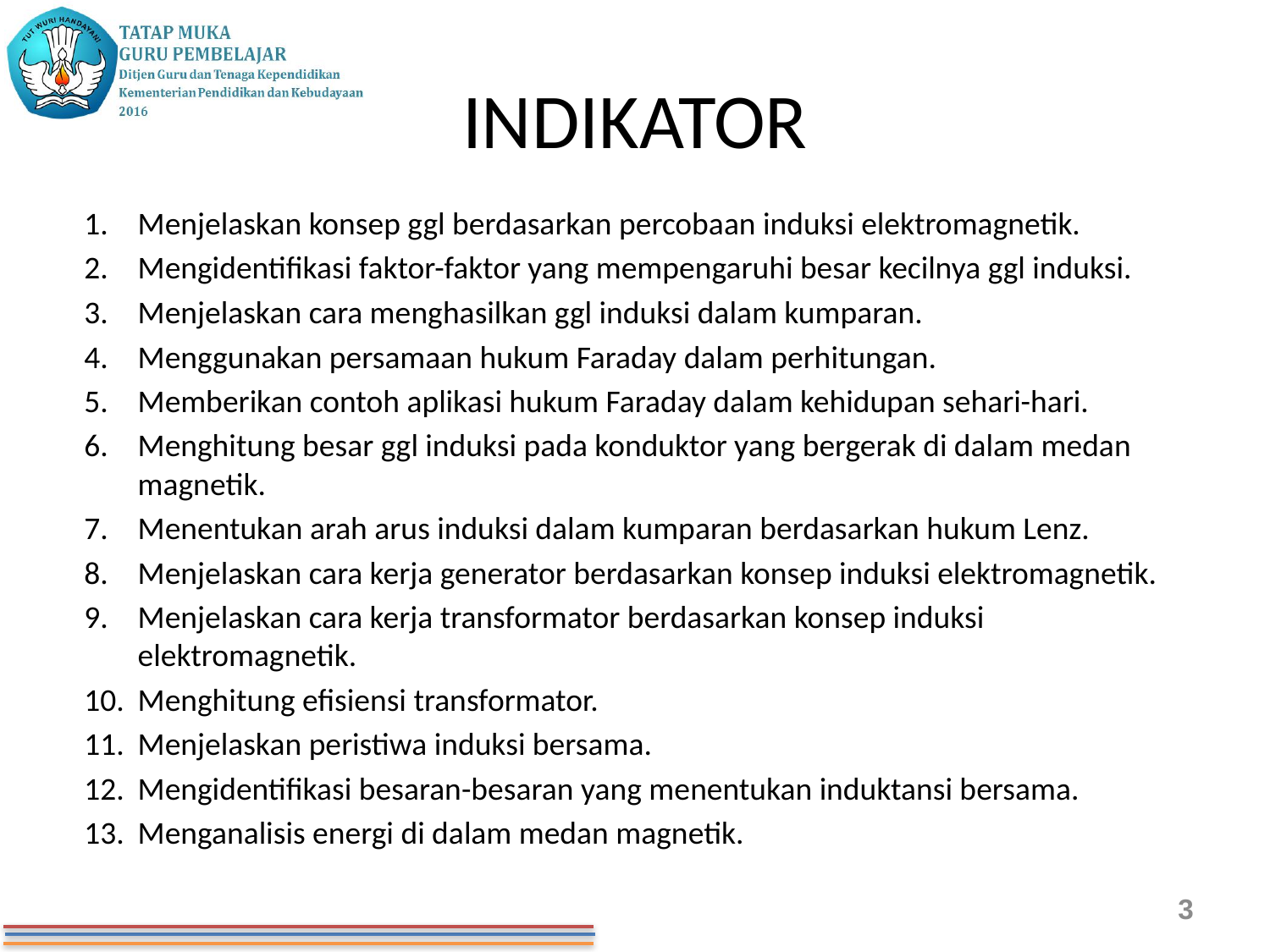

# INDIKATOR
Menjelaskan konsep ggl berdasarkan percobaan induksi elektromagnetik.
Mengidentifikasi faktor-faktor yang mempengaruhi besar kecilnya ggl induksi.
Menjelaskan cara menghasilkan ggl induksi dalam kumparan.
Menggunakan persamaan hukum Faraday dalam perhitungan.
Memberikan contoh aplikasi hukum Faraday dalam kehidupan sehari-hari.
Menghitung besar ggl induksi pada konduktor yang bergerak di dalam medan magnetik.
Menentukan arah arus induksi dalam kumparan berdasarkan hukum Lenz.
Menjelaskan cara kerja generator berdasarkan konsep induksi elektromagnetik.
Menjelaskan cara kerja transformator berdasarkan konsep induksi elektromagnetik.
Menghitung efisiensi transformator.
Menjelaskan peristiwa induksi bersama.
Mengidentifikasi besaran-besaran yang menentukan induktansi bersama.
Menganalisis energi di dalam medan magnetik.
3